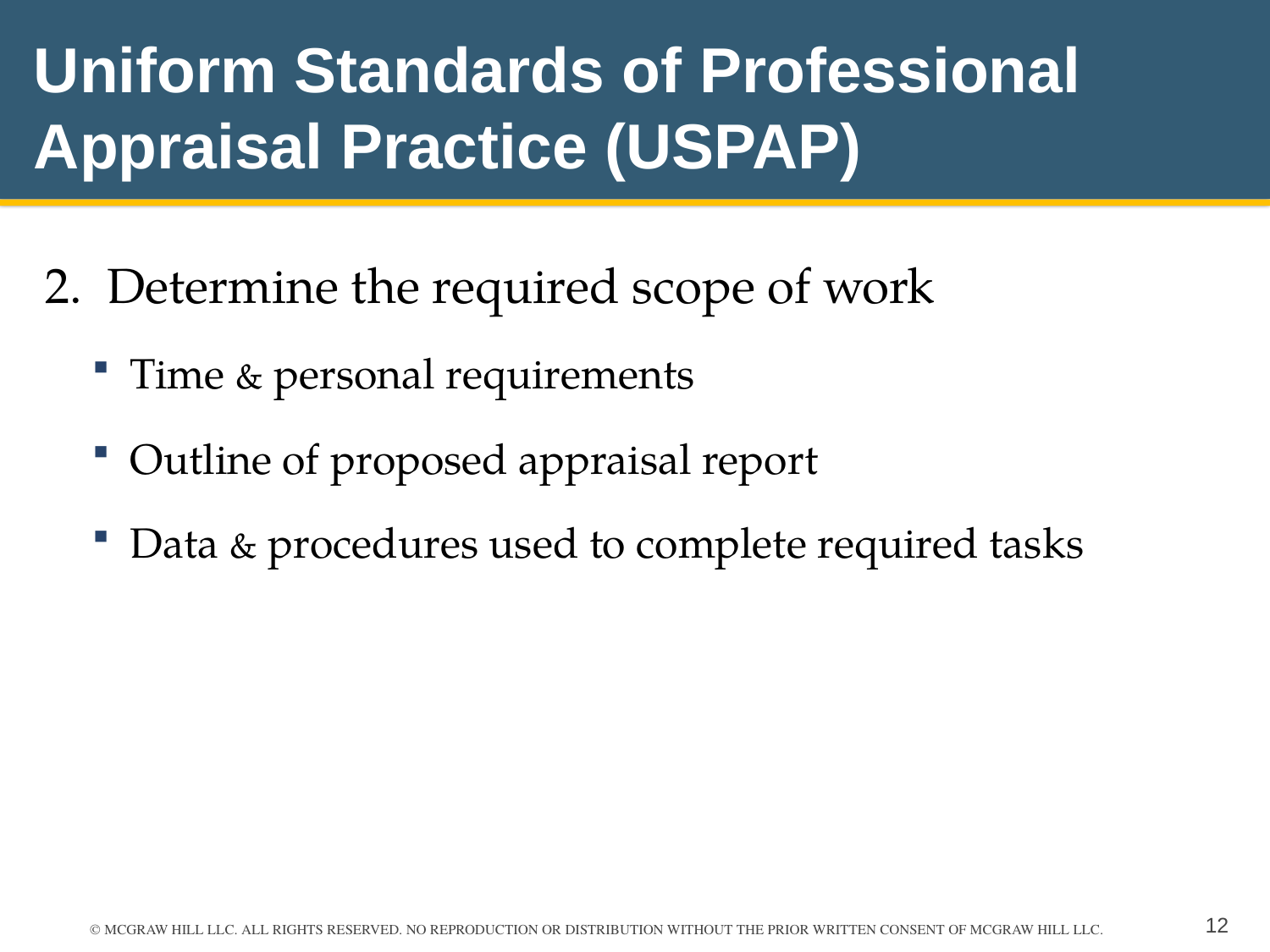

# Uniform Standards of Professional Appraisal Practice (USPAP)
2.  Determine the required scope of work
Time & personal requirements
Outline of proposed appraisal report
Data & procedures used to complete required tasks

© MCGRAW HILL LLC. ALL RIGHTS RESERVED. NO REPRODUCTION OR DISTRIBUTION WITHOUT THE PRIOR WRITTEN CONSENT OF MCGRAW HILL LLC.
12